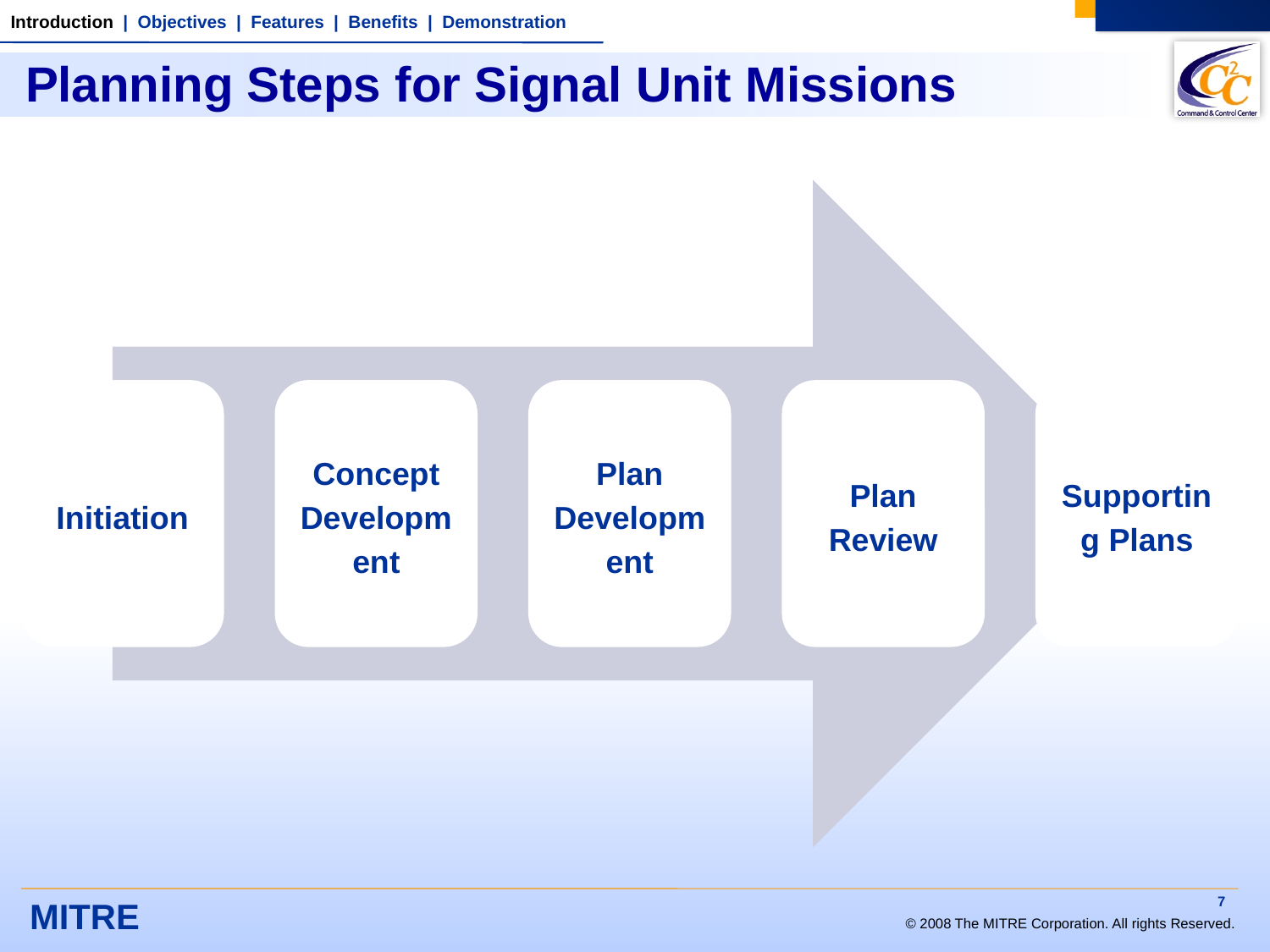

Introduction  |  Objectives  |  Features  |  Benefits  |  Demonstration
# Planning Steps for Signal Unit Missions
Initiation
Concept Development
Plan Development
Plan Review
Supporting Plans
7